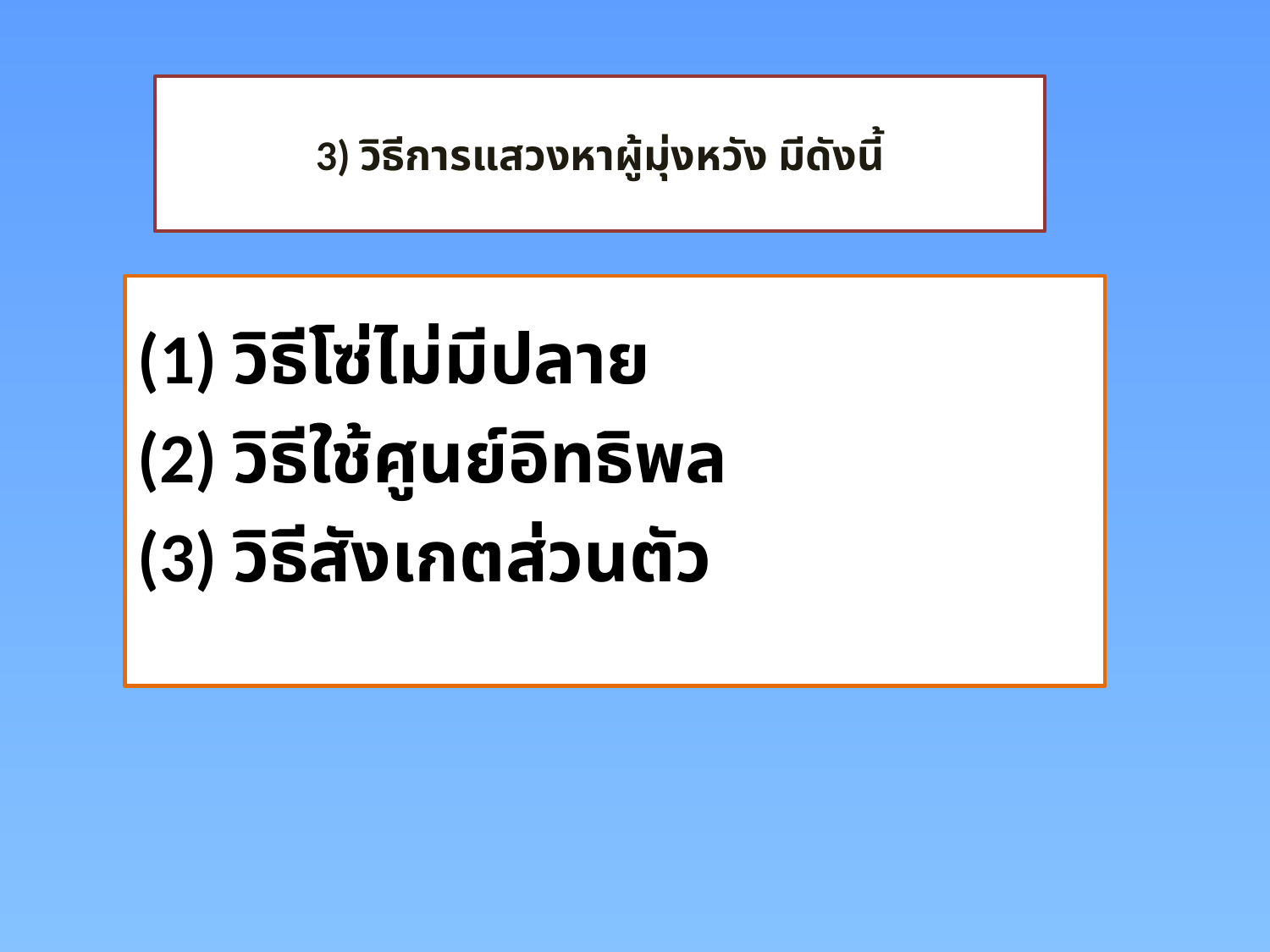

# 3) วิธีการแสวงหาผู้มุ่งหวัง มีดังนี้

(1) วิธีโซ่ไม่มีปลาย
(2) วิธีใช้ศูนย์อิทธิพล
(3) วิธีสังเกตส่วนตัว